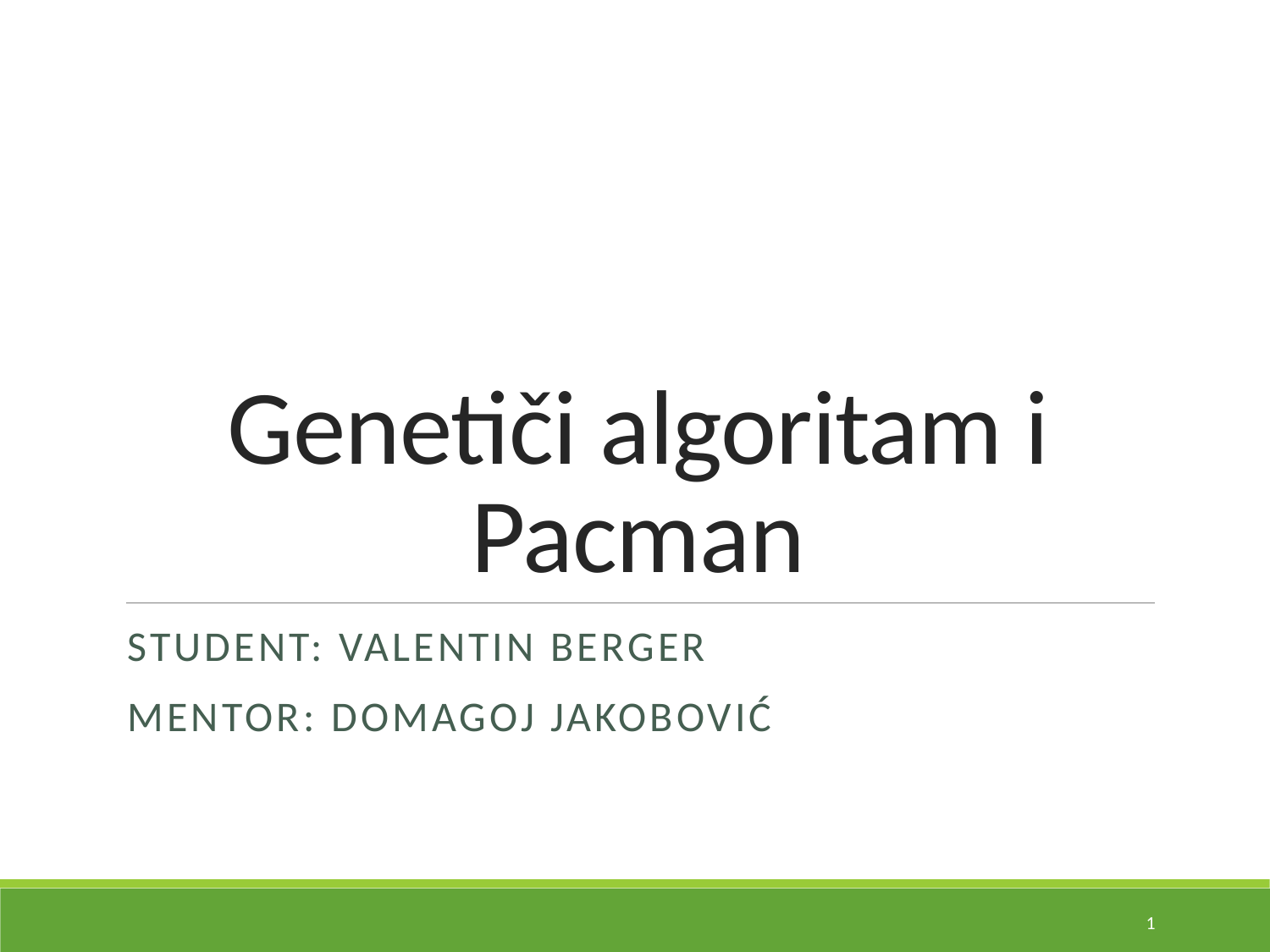

# Genetiči algoritam i Pacman
Student: Valentin Berger
Mentor: Domagoj jakobović
1